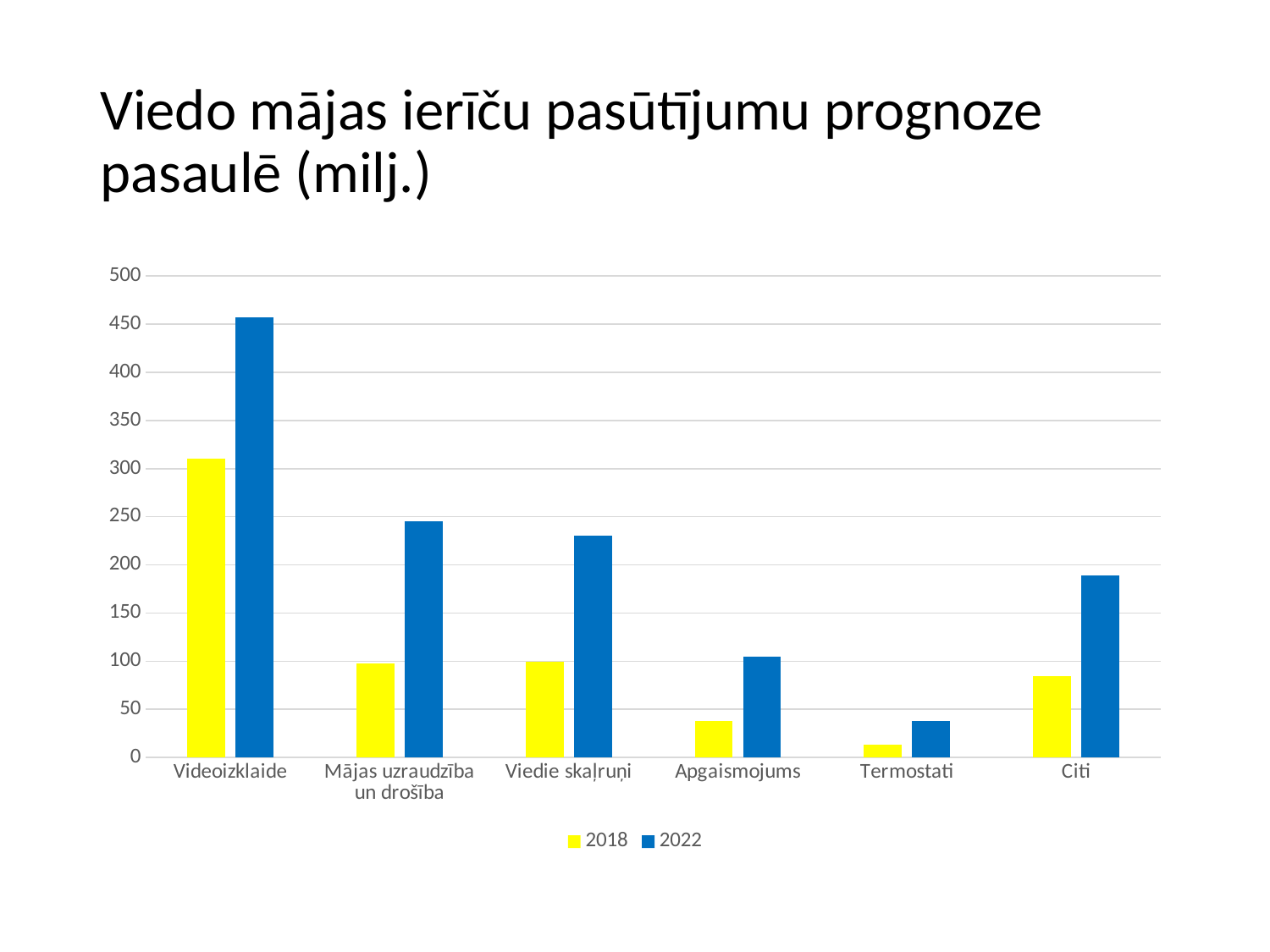

# Viedo mājas ierīču pasūtījumu prognoze pasaulē (milj.)

### Chart

| Category | 2018 | 2022 |
|---|---|---|
| Videoizklaide | 310.5 | 457.5 |
| Mājas uzraudzība un drošība | 97.7 | 244.9 |
| Viedie skaļruņi | 99.8 | 230.5 |
| Apgaismojums | 37.7 | 104.6 |
| Termostati | 13.6 | 37.5 |
| Citi | 84.5 | 189.3 |